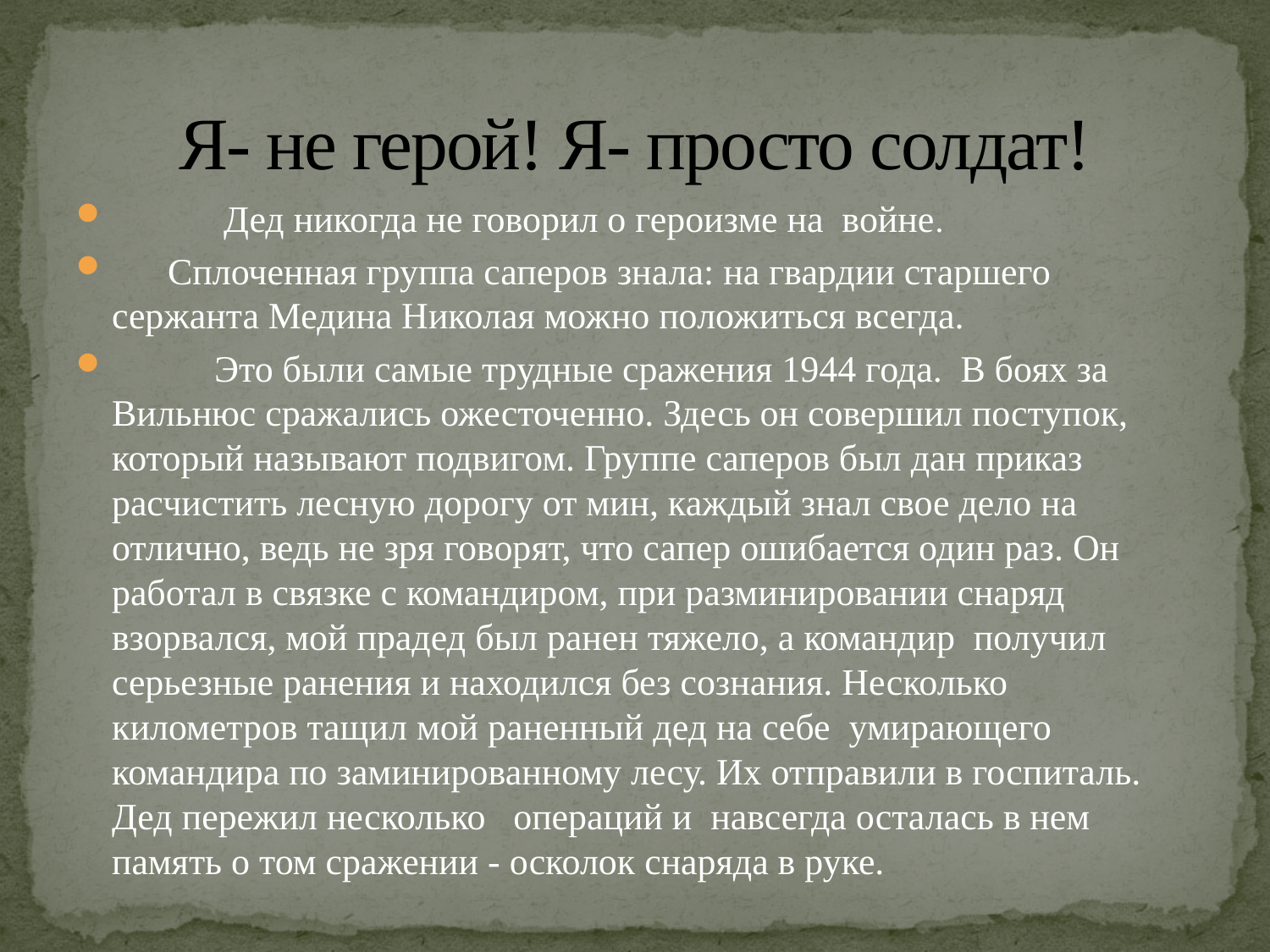

# Я- не герой! Я- просто солдат!
            Дед никогда не говорил о героизме на  войне.
      Сплоченная группа саперов знала: на гвардии старшего сержанта Медина Николая можно положиться всегда.
           Это были самые трудные сражения 1944 года.  В боях за Вильнюс сражались ожесточенно. Здесь он совершил поступок, который называют подвигом. Группе саперов был дан приказ расчистить лесную дорогу от мин, каждый знал свое дело на отлично, ведь не зря говорят, что сапер ошибается один раз. Он работал в связке с командиром, при разминировании снаряд взорвался, мой прадед был ранен тяжело, а командир  получил серьезные ранения и находился без сознания. Несколько километров тащил мой раненный дед на себе  умирающего командира по заминированному лесу. Их отправили в госпиталь. Дед пережил несколько   операций и  навсегда осталась в нем память о том сражении - осколок снаряда в руке.